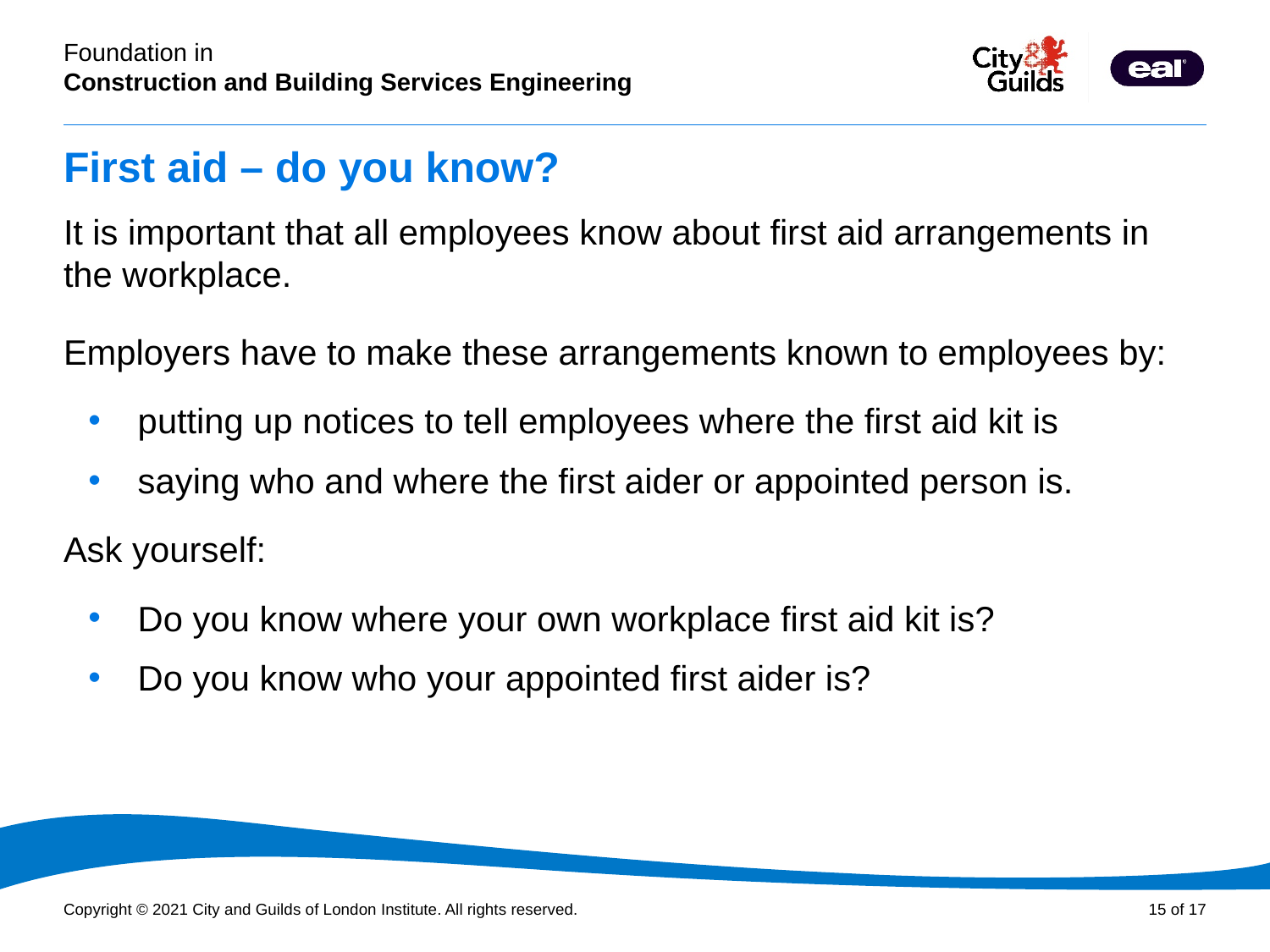

# First aid – do you know?
It is important that all employees know about first aid arrangements in the workplace.
Employers have to make these arrangements known to employees by:
putting up notices to tell employees where the first aid kit is
saying who and where the first aider or appointed person is.
Ask yourself:
Do you know where your own workplace first aid kit is?
Do you know who your appointed first aider is?